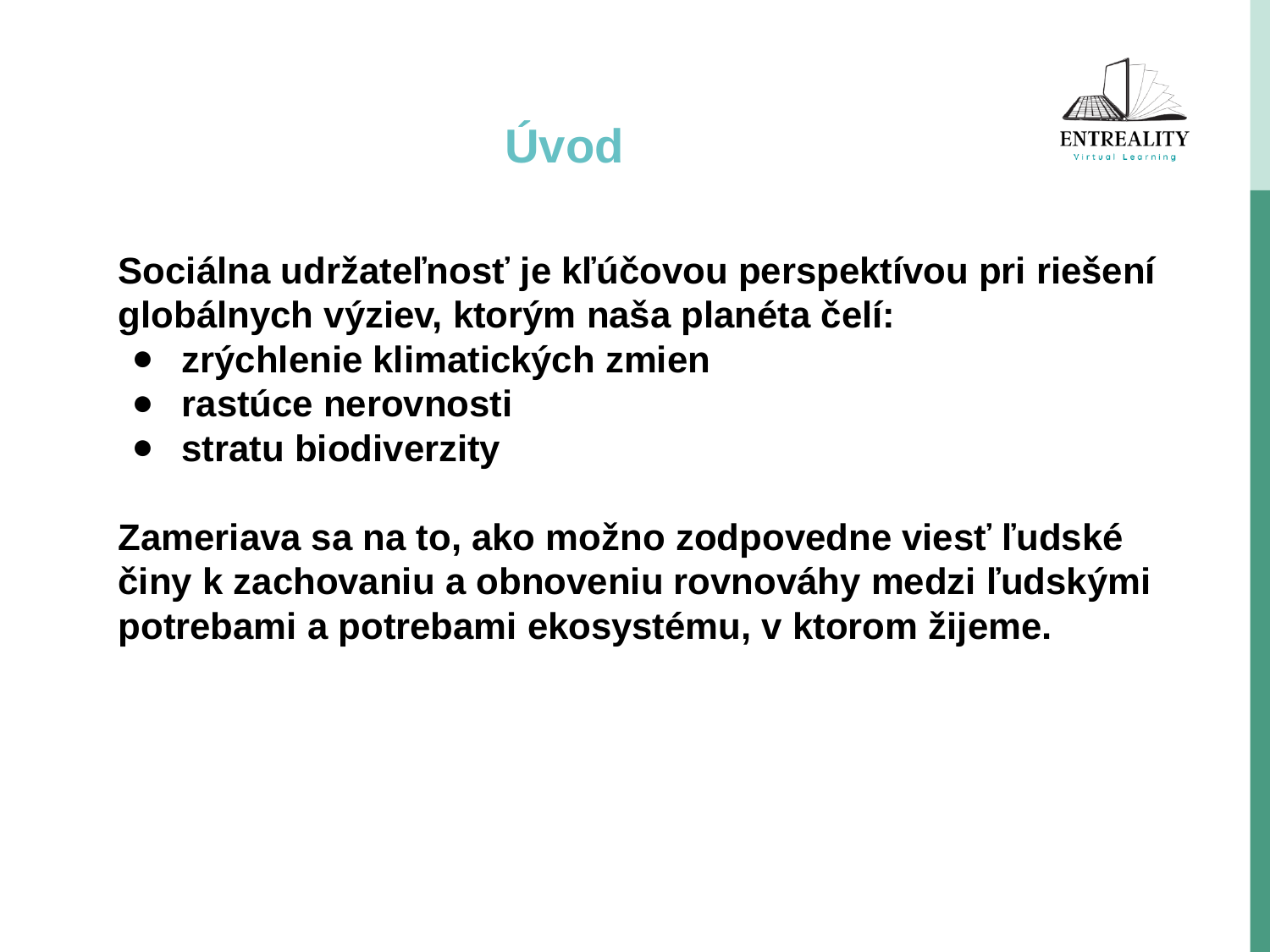

Úvod
Sociálna udržateľnosť je kľúčovou perspektívou pri riešení globálnych výziev, ktorým naša planéta čelí:
zrýchlenie klimatických zmien
rastúce nerovnosti
stratu biodiverzity

Zameriava sa na to, ako možno zodpovedne viesť ľudské činy k zachovaniu a obnoveniu rovnováhy medzi ľudskými potrebami a potrebami ekosystému, v ktorom žijeme.